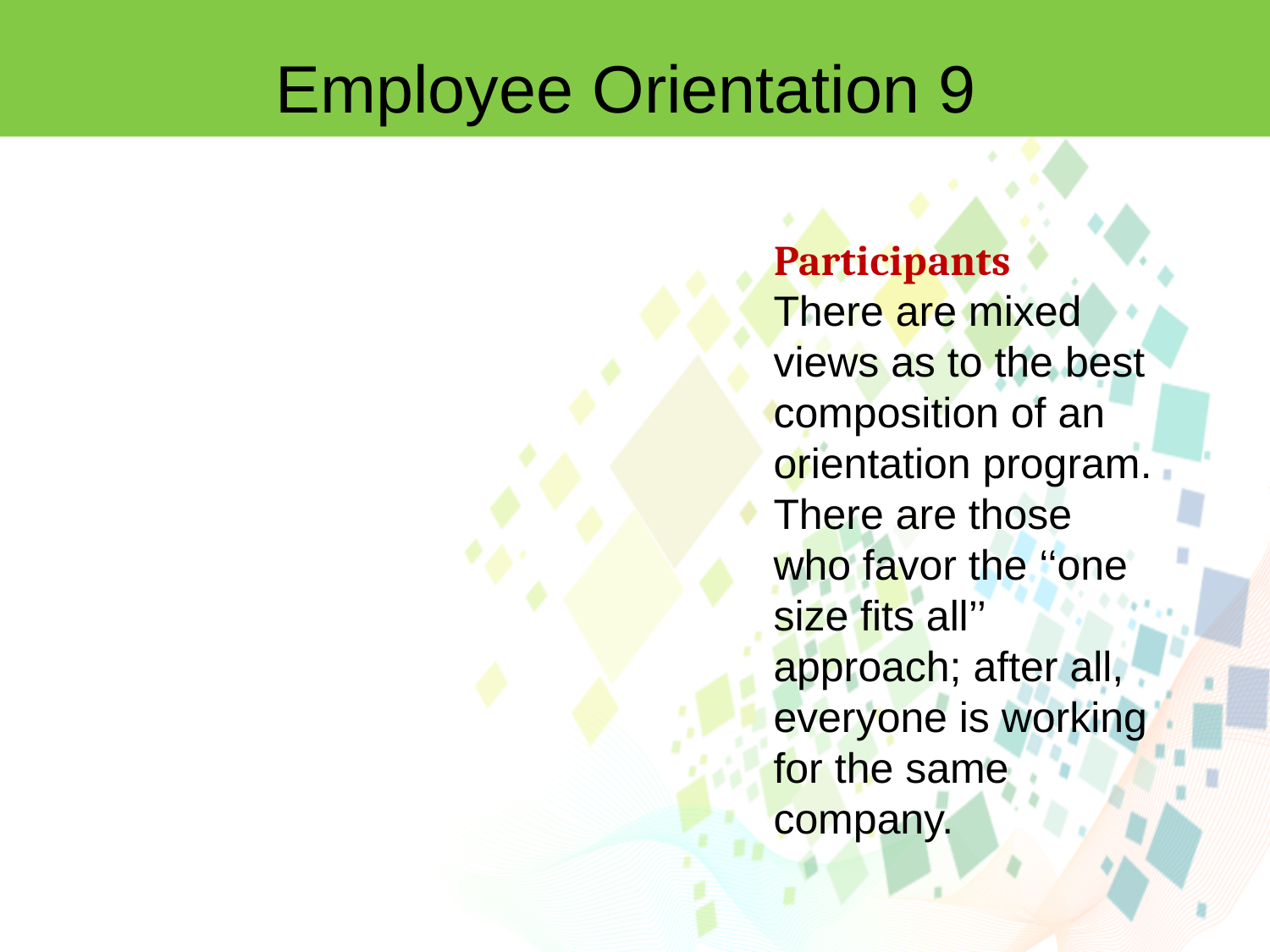

Employee Orientation 9
Participants
There are mixed views as to the best composition of an orientation program. There are those who favor the ‘‘one size fits all’’ approach; after all, everyone is working
for the same company.